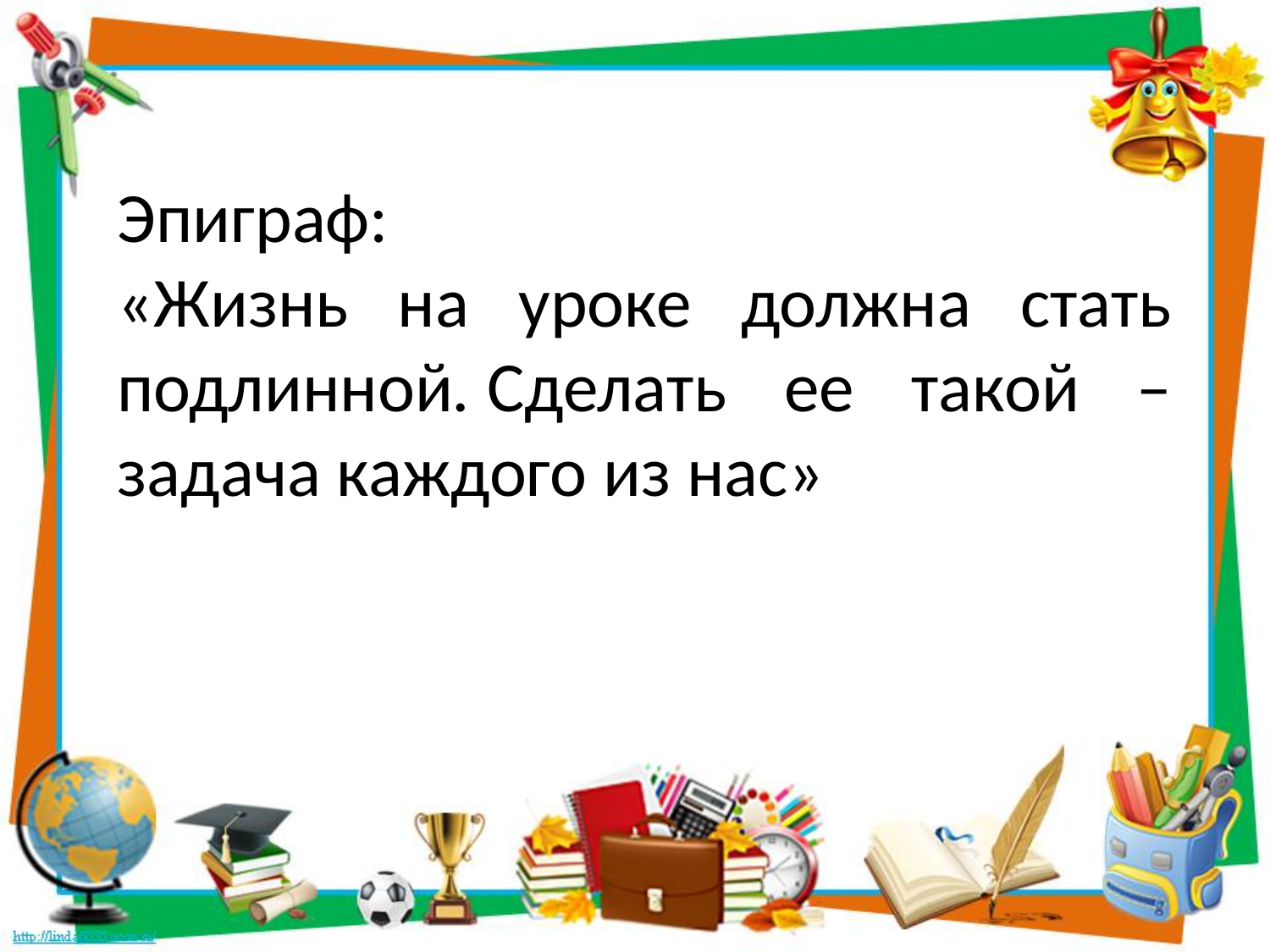

Эпиграф:
«Жизнь на уроке должна стать подлинной. Сделать ее такой – задача каждого из нас»